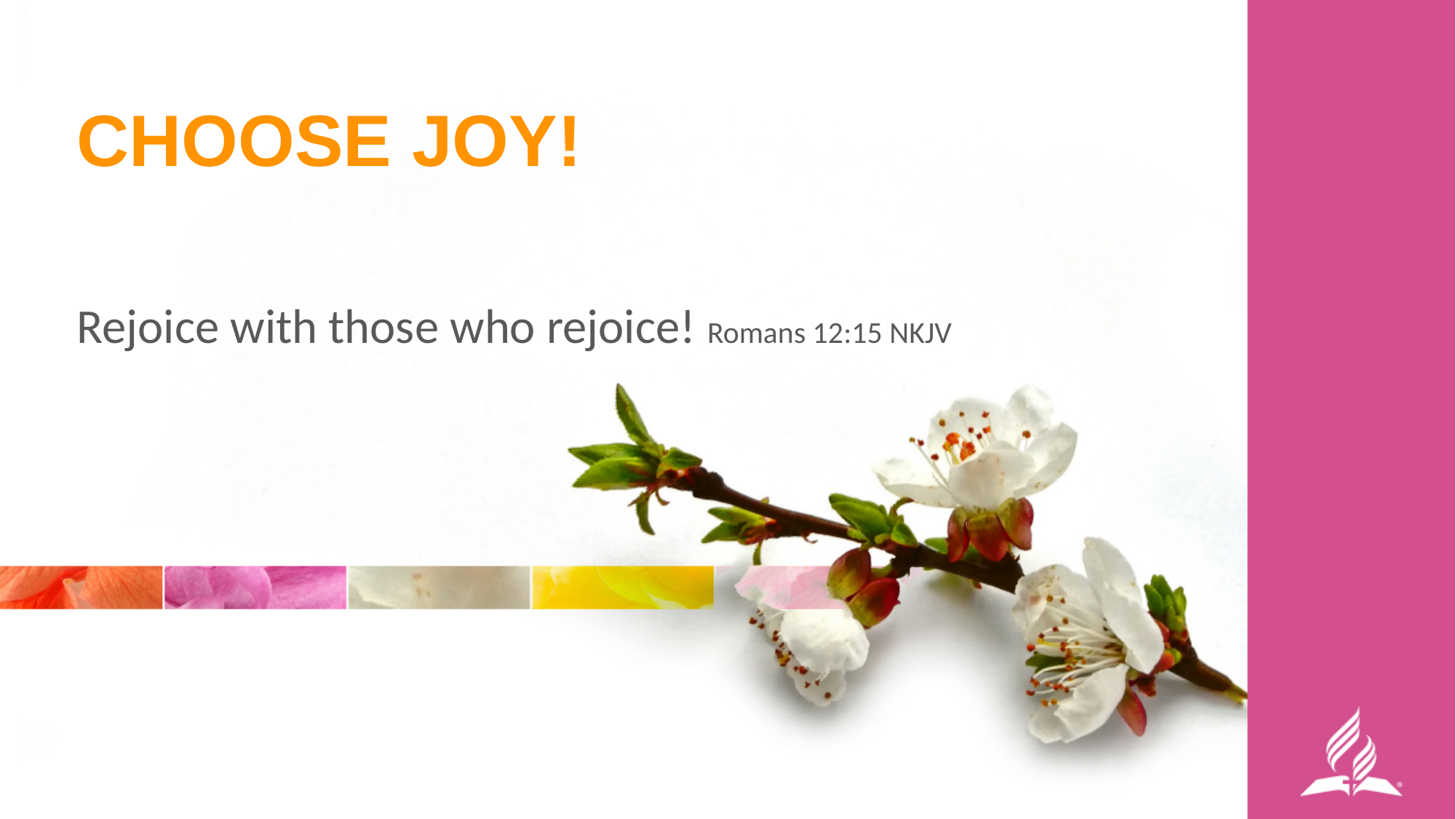

CHOOSE JOY!

Rejoice with those who rejoice! Romans 12:15 NKJV